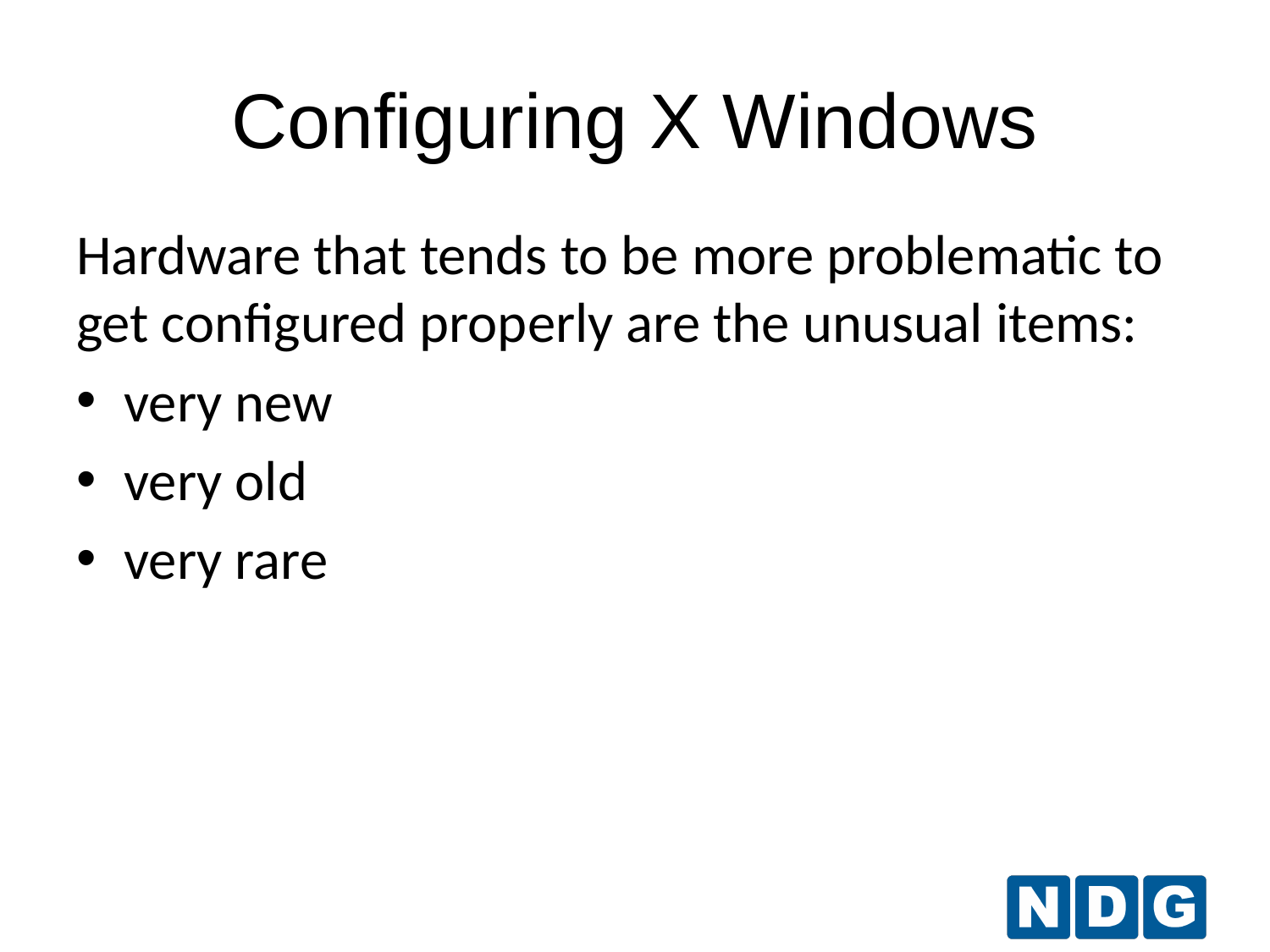

# Configuring X Windows
Hardware that tends to be more problematic to get configured properly are the unusual items:
very new
very old
very rare